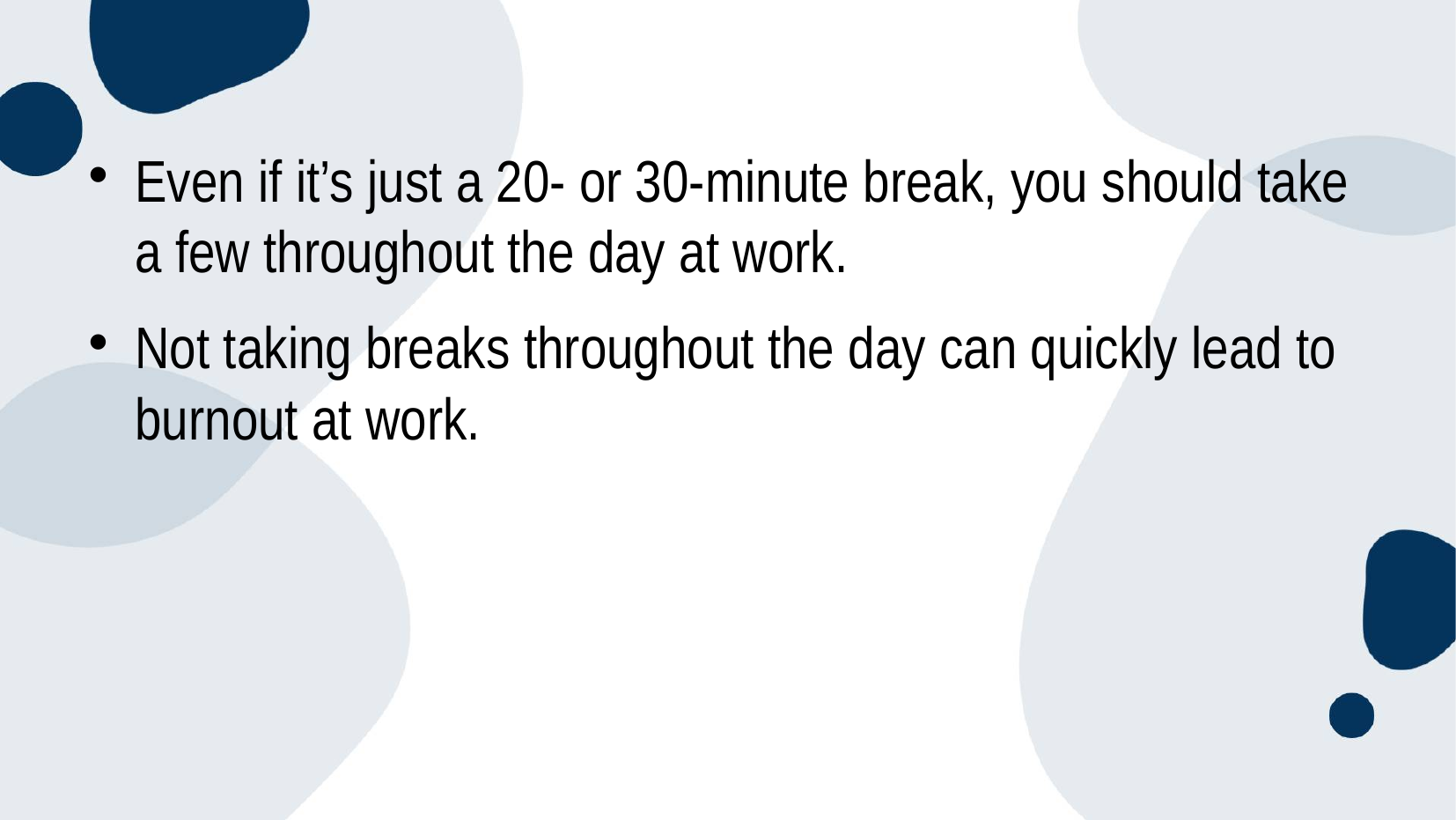

Even if it’s just a 20- or 30-minute break, you should take a few throughout the day at work.
Not taking breaks throughout the day can quickly lead to burnout at work.